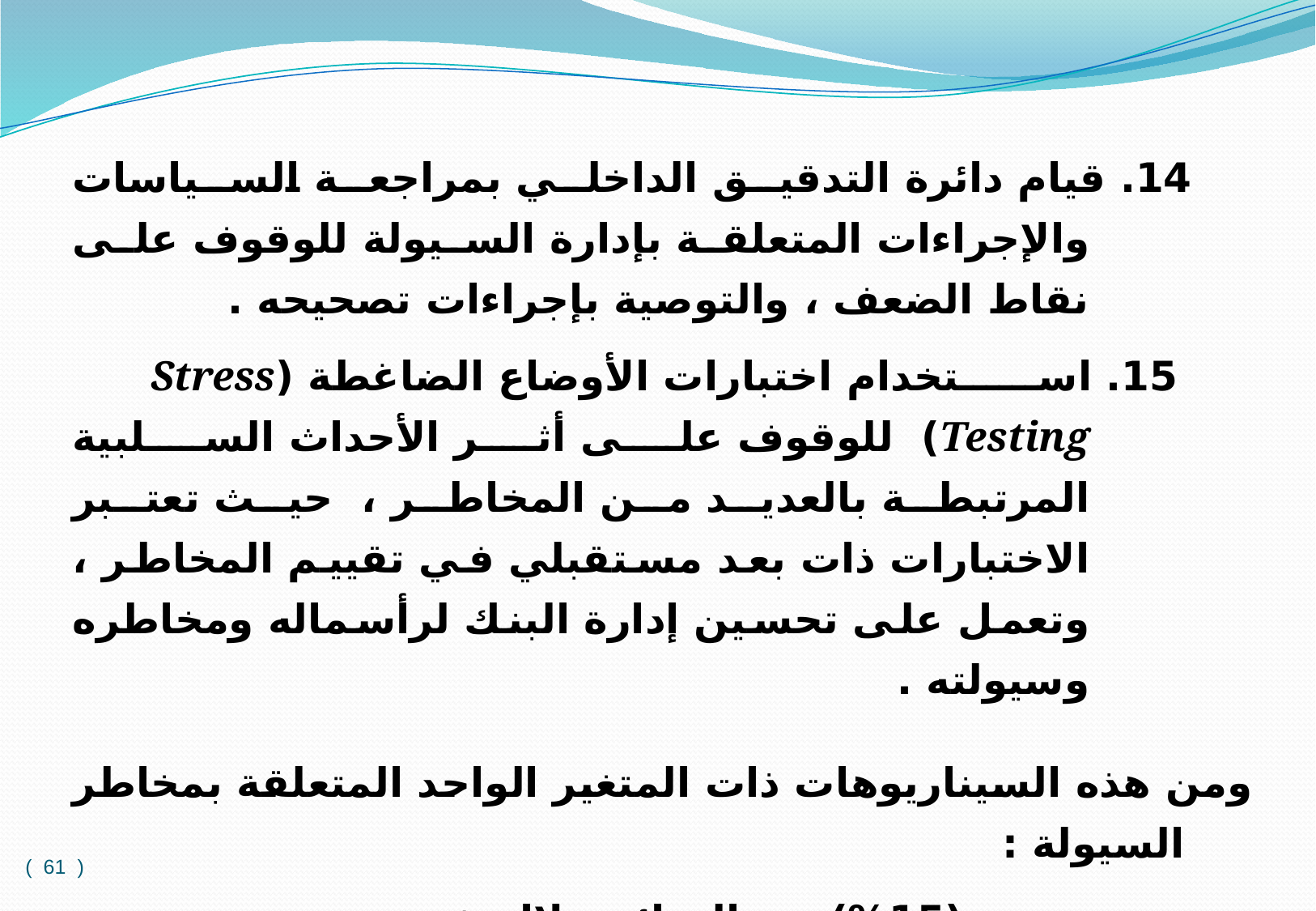

14. 	قيام دائرة التدقيق الداخلي بمراجعة السياسات والإجراءات المتعلقة بإدارة السيولة للوقوف على نقاط الضعف ، والتوصية بإجراءات تصحيحه .
 15. استخدام اختبارات الأوضاع الضاغطة (Stress Testing)  للوقوف على أثر الأحداث السلبية المرتبطة بالعديد من المخاطر ،  حيث تعتبر الاختبارات ذات بعد مستقبلي في تقييم المخاطر ، وتعمل على تحسين إدارة البنك لرأسماله ومخاطره وسيولته .

	ومن هذه السيناريوهات ذات المتغير الواحد المتعلقة بمخاطر السيولة :
سحب (15%) من الودائع خلال شهر .
انخفاض الموجودات السائلة بنسبة (20%) .
(  61  )